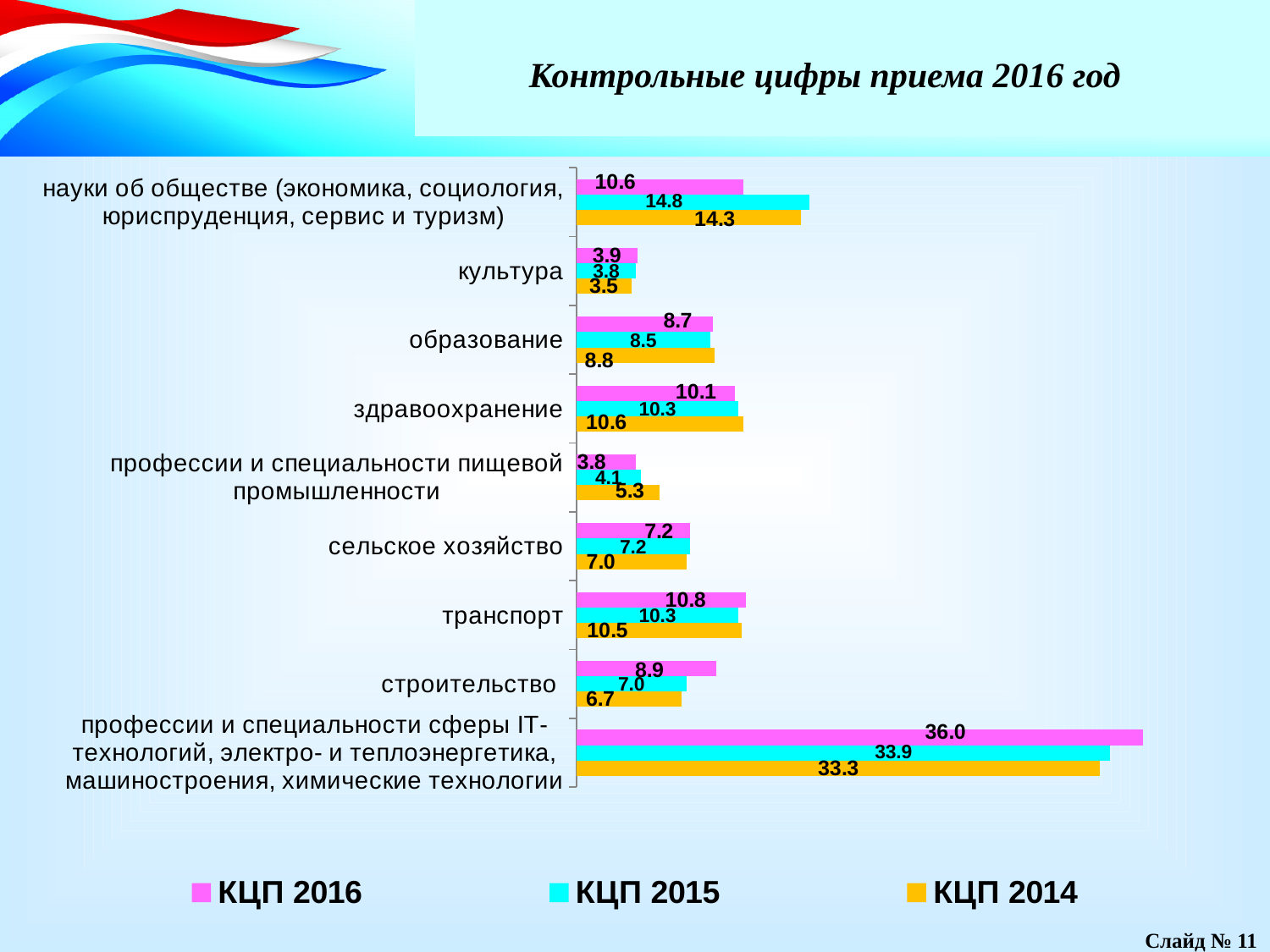

Контрольные цифры приема 2016 год

### Chart

| Category | КЦП 2014 | КЦП 2015 | КЦП 2016 |
|---|---|---|---|
| профессии и специальности сферы IT-технологий, электро- и теплоэнергетика, машиностроения, химические технологии | 33.30000000000001 | 33.9 | 36.0 |
| строительство  | 6.7 | 7.0 | 8.9 |
| транспорт | 10.5 | 10.3 | 10.8 |
| сельское хозяйство | 7.0 | 7.2 | 7.2 |
| профессии и специальности пищевой промышленности | 5.3 | 4.1 | 3.8 |
| здравоохранение | 10.6 | 10.3 | 10.1 |
| образование | 8.8 | 8.5 | 8.700000000000001 |
| культура | 3.5 | 3.8 | 3.9 |
| науки об обществе (экономика, социология, юриспруденция, сервис и туризм) | 14.3 | 14.8 | 10.6 |
Слайд № 11